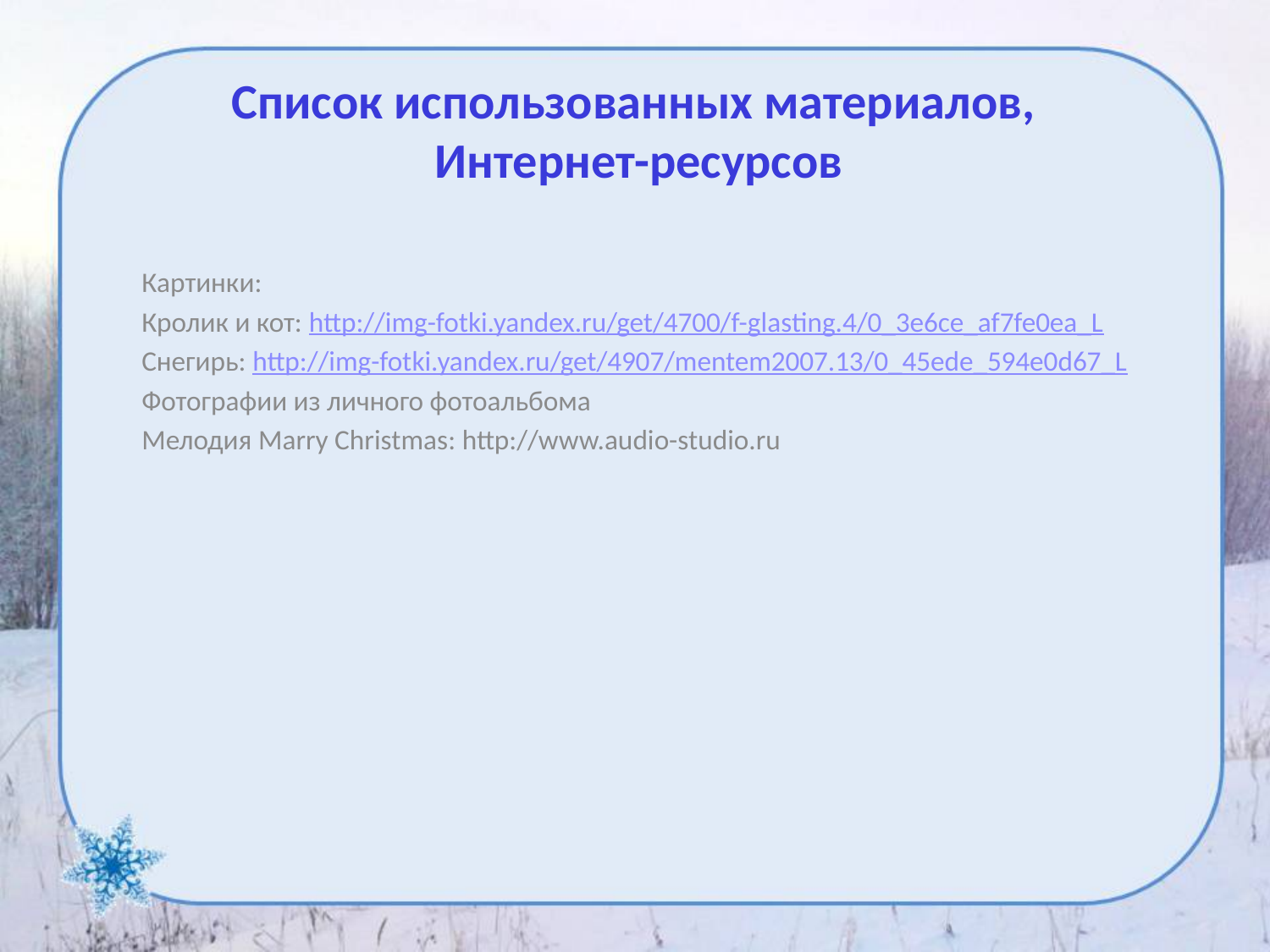

# Список использованных материалов, Интернет-ресурсов
Картинки:
Кролик и кот: http://img-fotki.yandex.ru/get/4700/f-glasting.4/0_3e6ce_af7fe0ea_L
Снегирь: http://img-fotki.yandex.ru/get/4907/mentem2007.13/0_45ede_594e0d67_L
Фотографии из личного фотоальбома
Мелодия Marry Christmas: http://www.audio-studio.ru